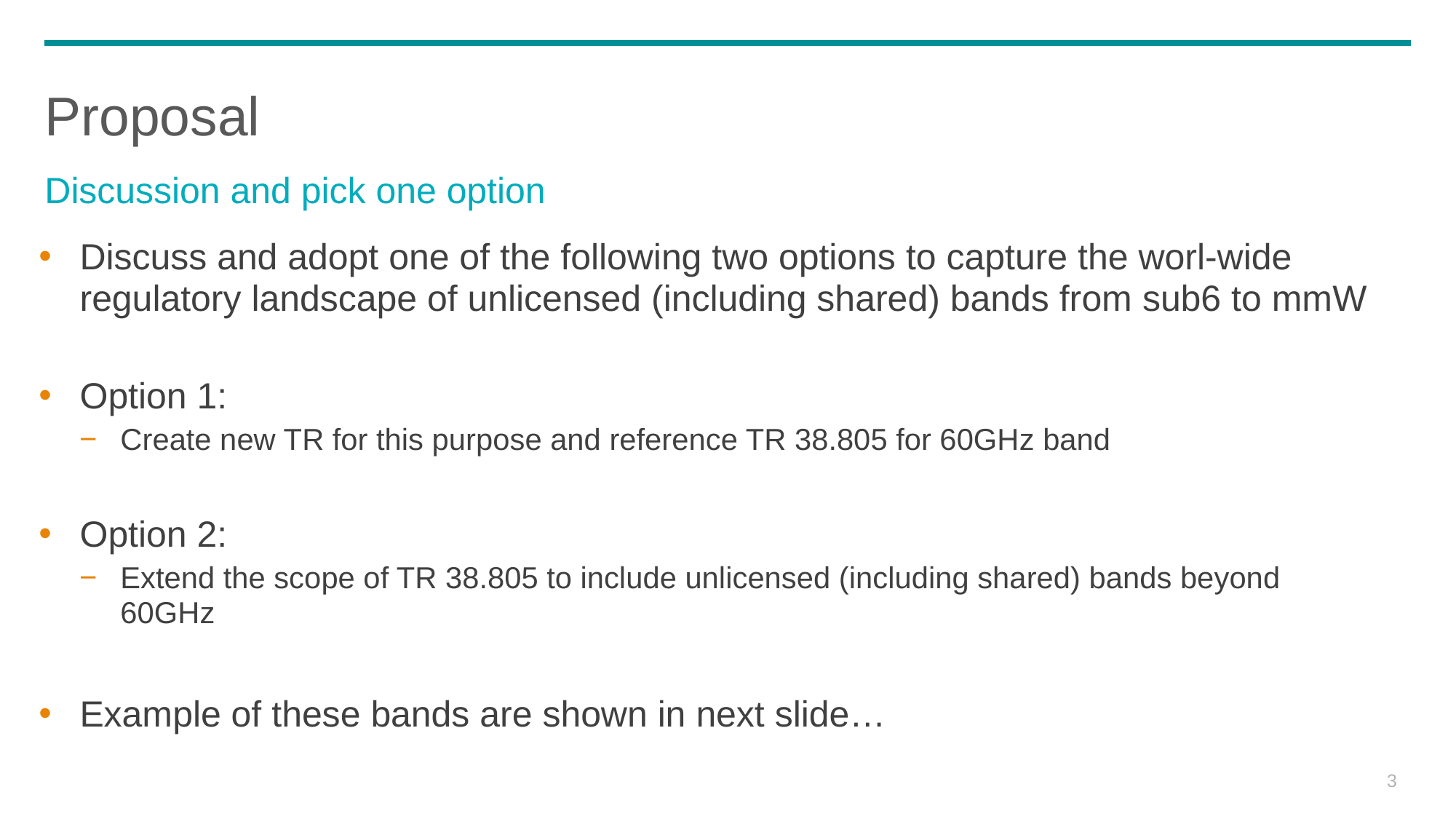

# Proposal
Discussion and pick one option
Discuss and adopt one of the following two options to capture the worl-wide regulatory landscape of unlicensed (including shared) bands from sub6 to mmW

Option 1:
Create new TR for this purpose and reference TR 38.805 for 60GHz band

Option 2:
Extend the scope of TR 38.805 to include unlicensed (including shared) bands beyond 60GHz

Example of these bands are shown in next slide…

3